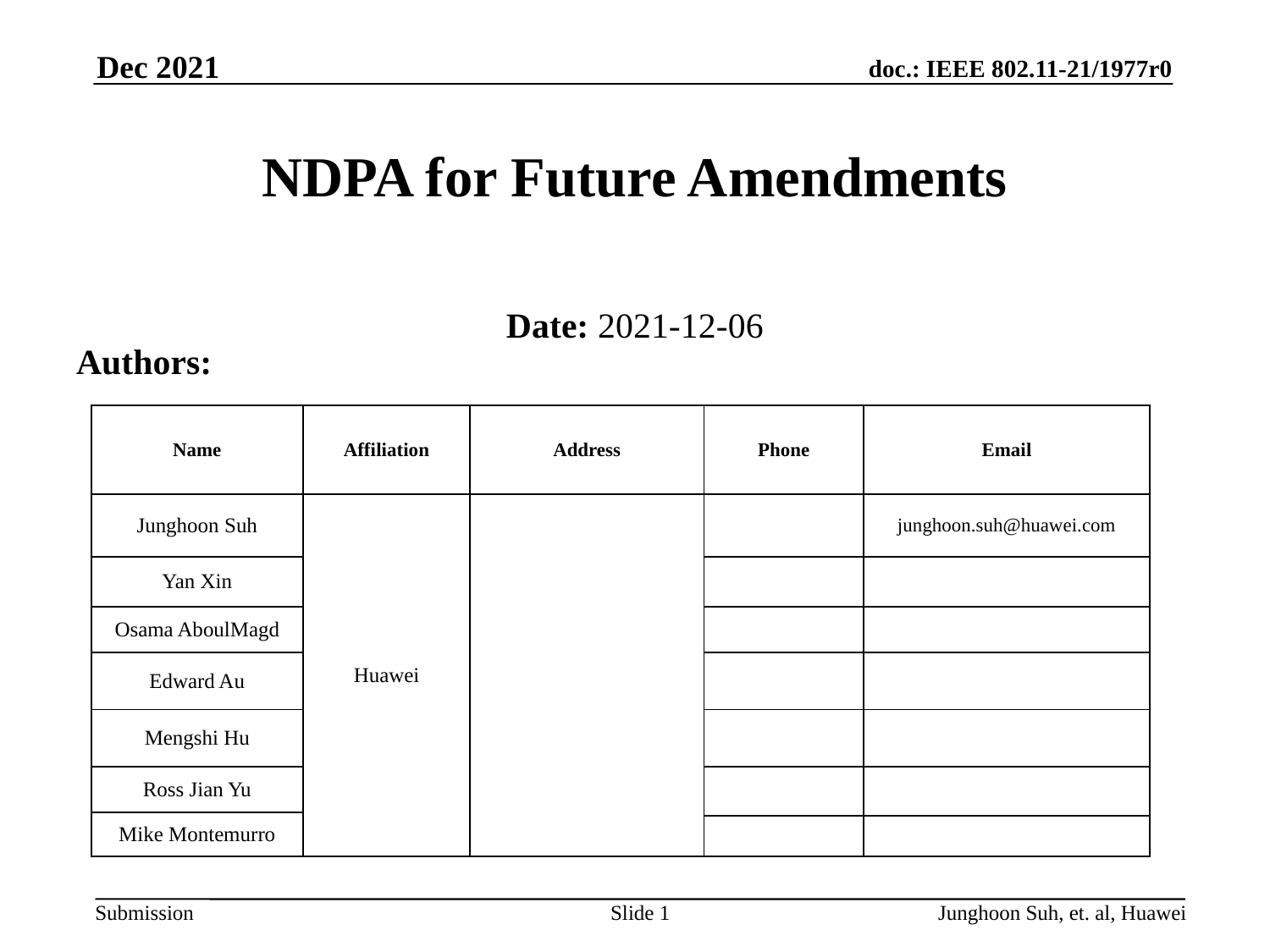

Dec 2021
# NDPA for Future Amendments
Date: 2021-12-06
Authors:
| Name | Affiliation | Address | Phone | Email |
| --- | --- | --- | --- | --- |
| Junghoon Suh | Huawei |  |  | junghoon.suh@huawei.com |
| Yan Xin |  |  |  |  |
| Osama AboulMagd |  |  |  |  |
| Edward Au |  |  |  |  |
| Mengshi Hu |  |  |  |  |
| Ross Jian Yu |  |  |  |  |
| Mike Montemurro |  |  |  |  |
|  |  |  |  |  |
Slide 1
Junghoon Suh, et. al, Huawei